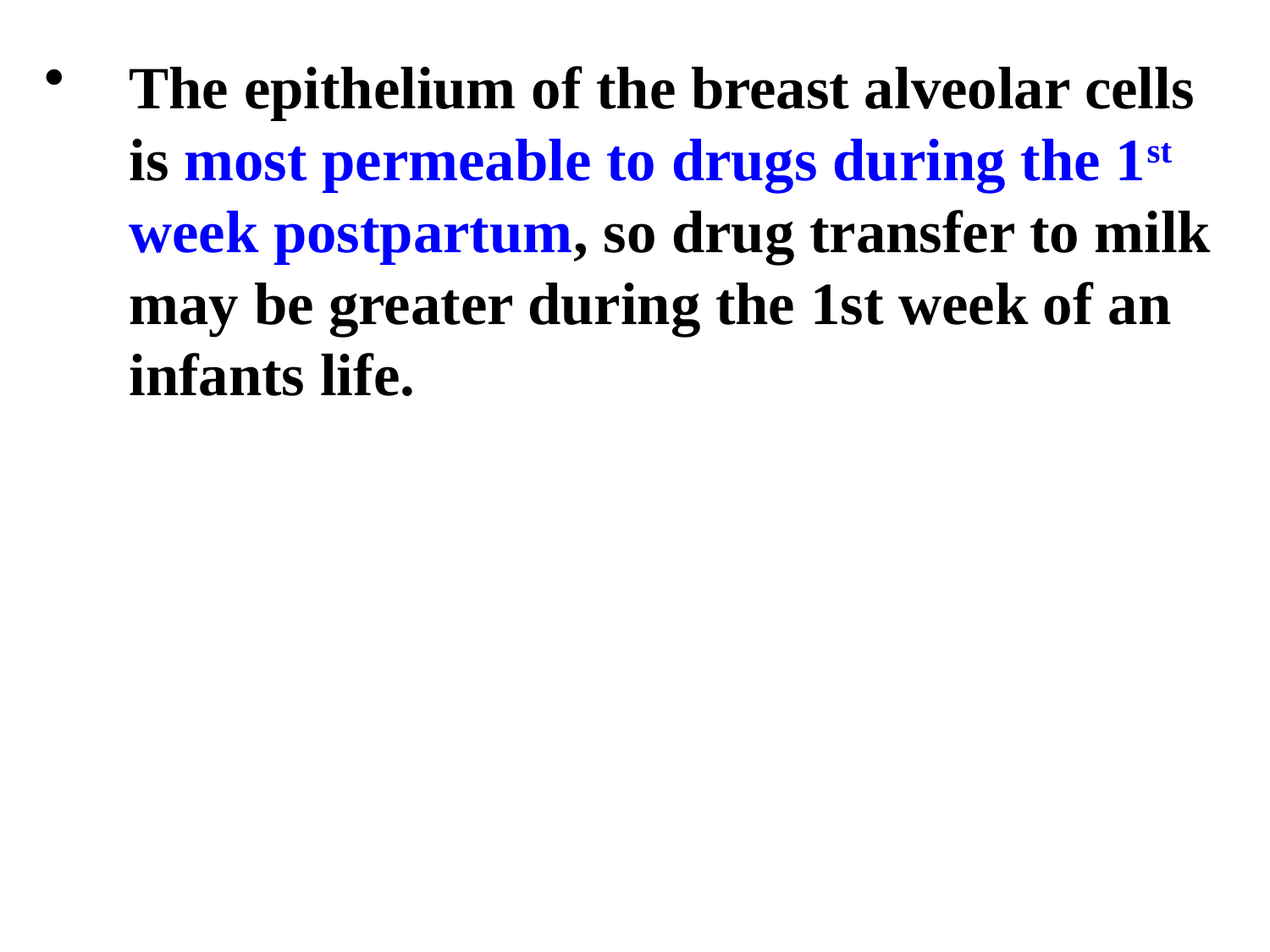

The epithelium of the breast alveolar cells is most permeable to drugs during the 1st week postpartum, so drug transfer to milk may be greater during the 1st week of an infants life.